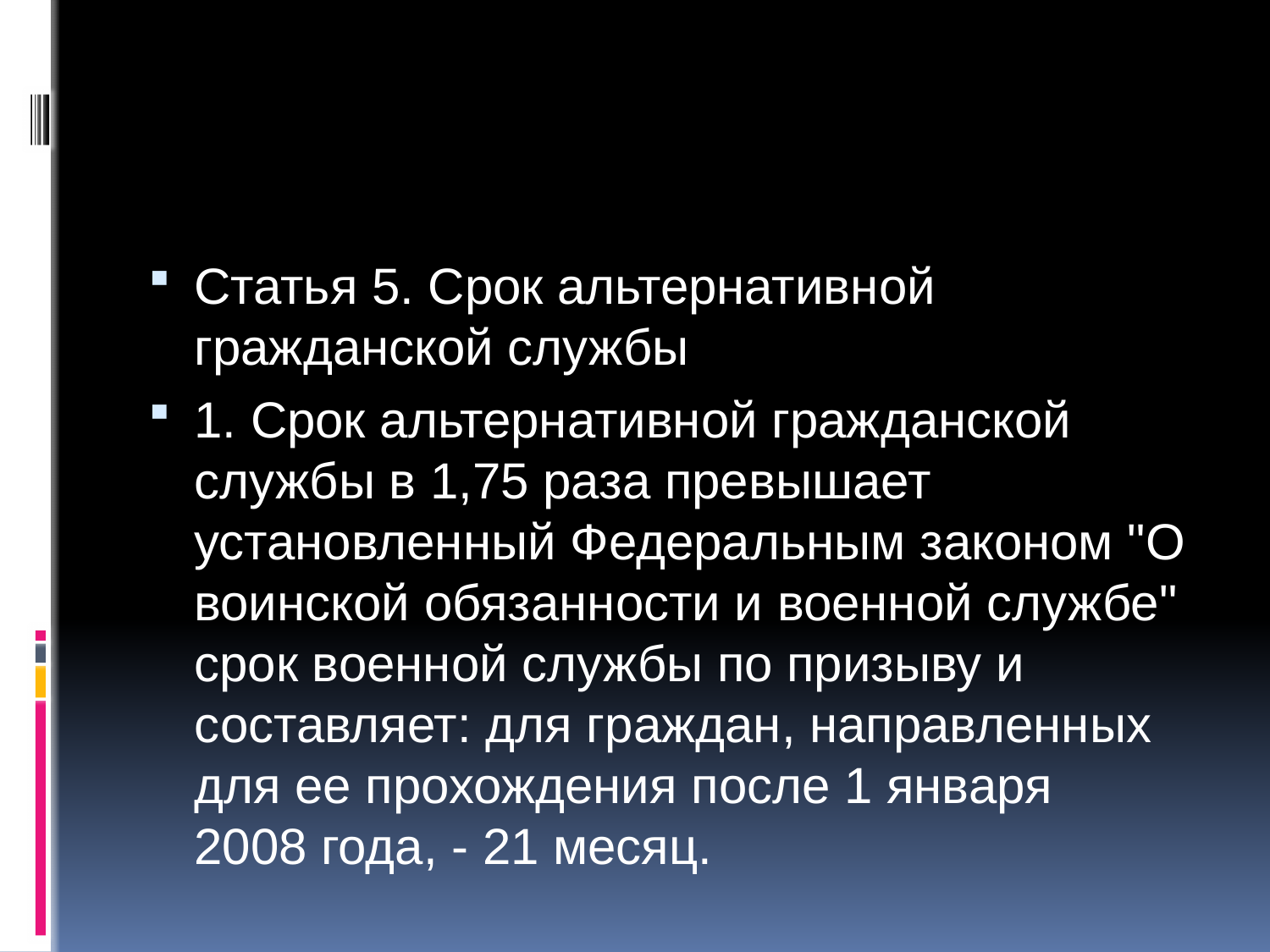

#
Статья 5. Срок альтернативной гражданской службы
1. Срок альтернативной гражданской службы в 1,75 раза превышает установленный Федеральным законом "О воинской обязанности и военной службе" срок военной службы по призыву и составляет: для граждан, направленных для ее прохождения после 1 января 2008 года, - 21 месяц.